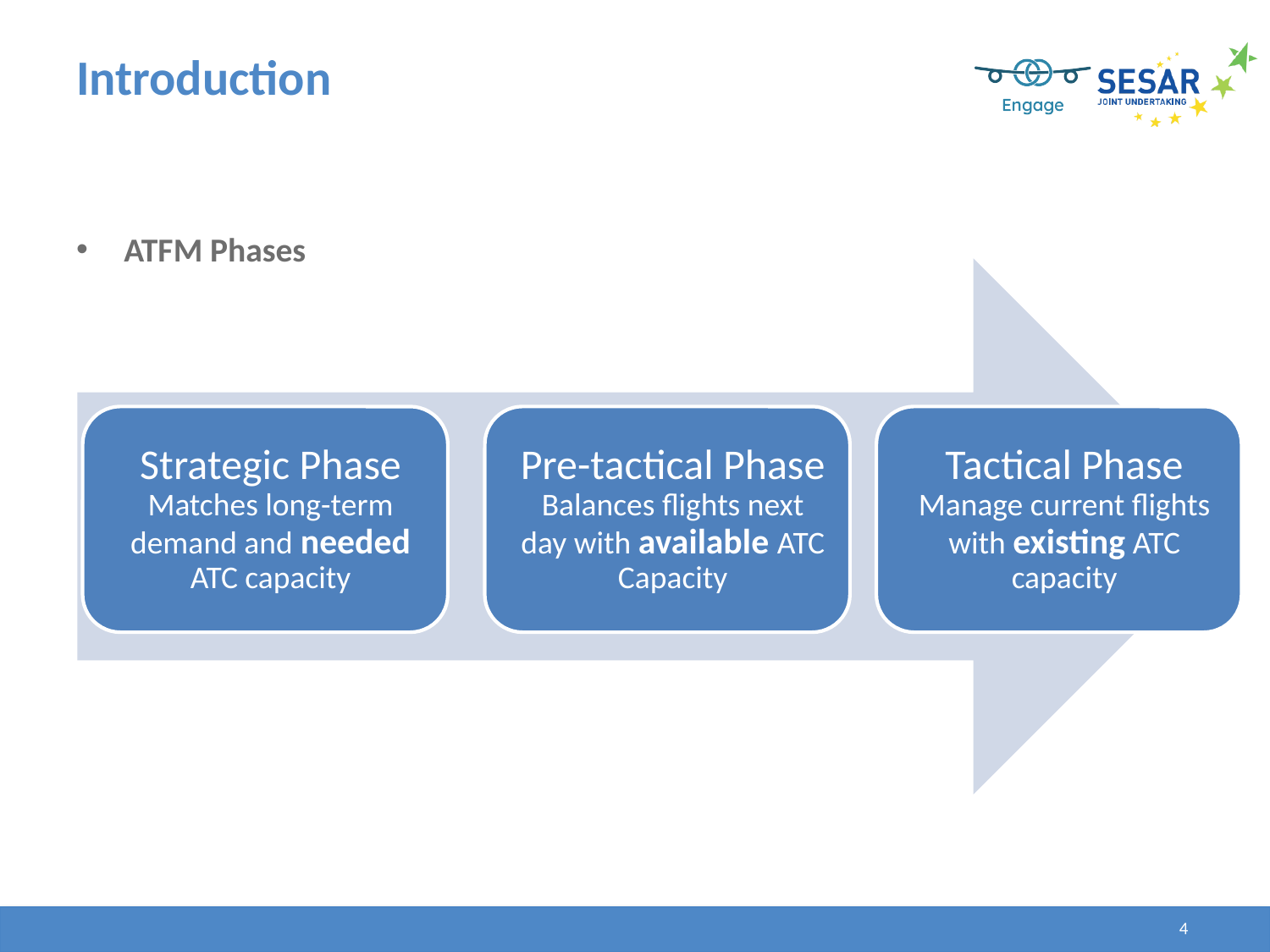

# Introduction
ATFM Phases
Strategic Phase
Matches long-term demand and needed ATC capacity
Pre-tactical Phase
Balances flights next day with available ATC Capacity
Tactical Phase
Manage current flights with existing ATC capacity
4